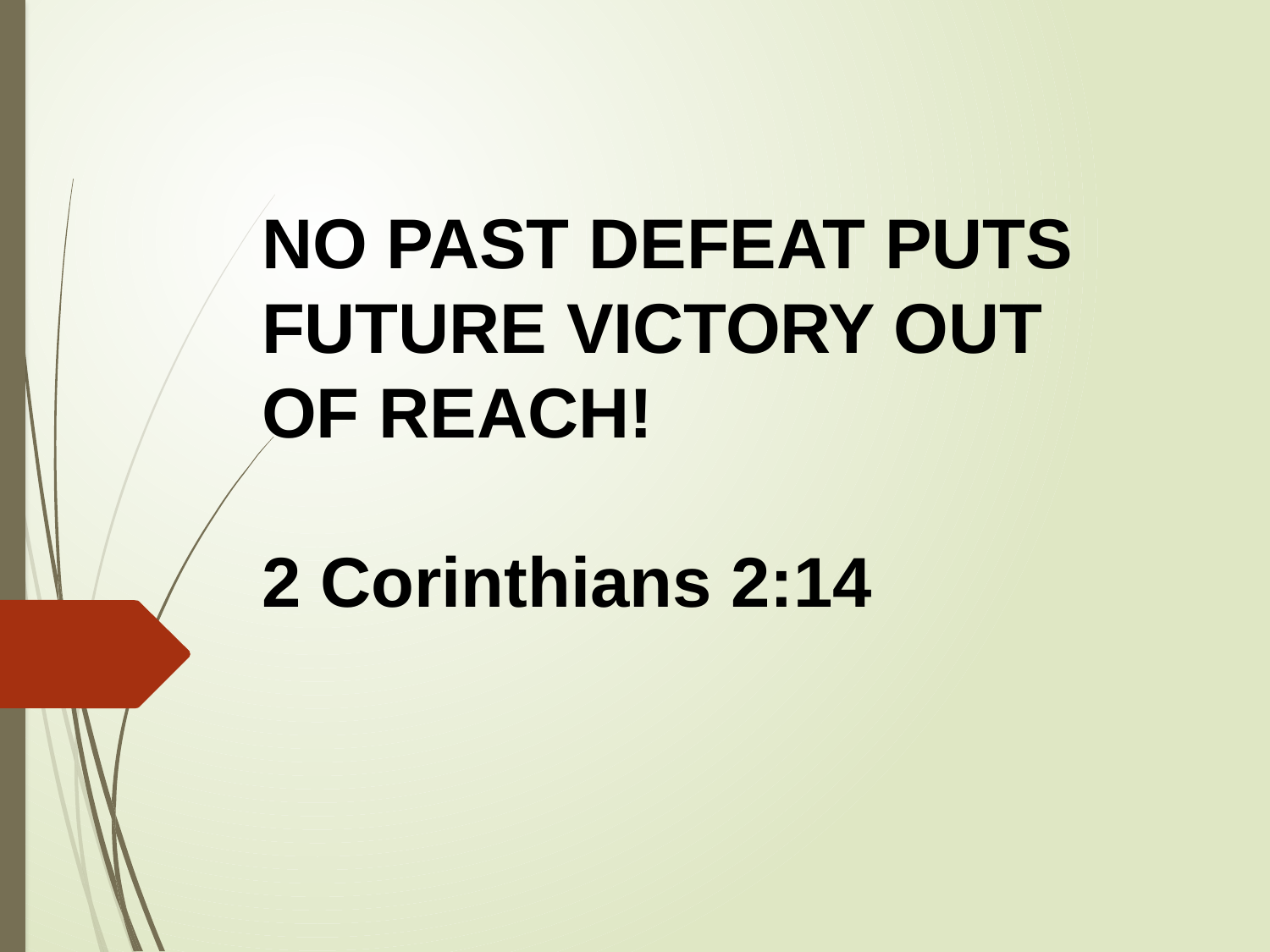

NO PAST DEFEAT PUTS FUTURE VICTORY OUT OF REACH!

2 Corinthians 2:14